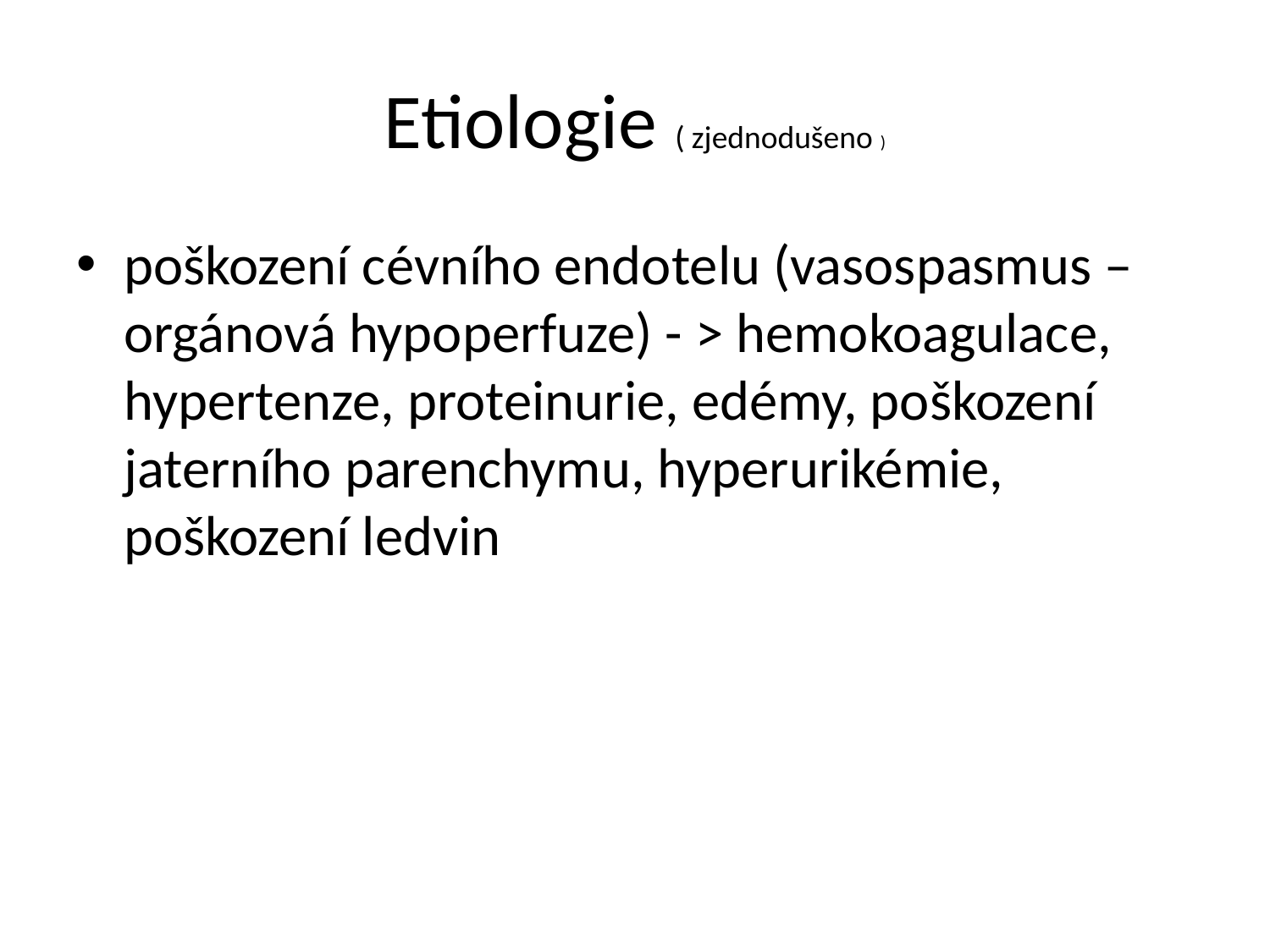

# Etiologie ( zjednodušeno )
poškození cévního endotelu (vasospasmus – orgánová hypoperfuze) - > hemokoagulace, hypertenze, proteinurie, edémy, poškození jaterního parenchymu, hyperurikémie, poškození ledvin